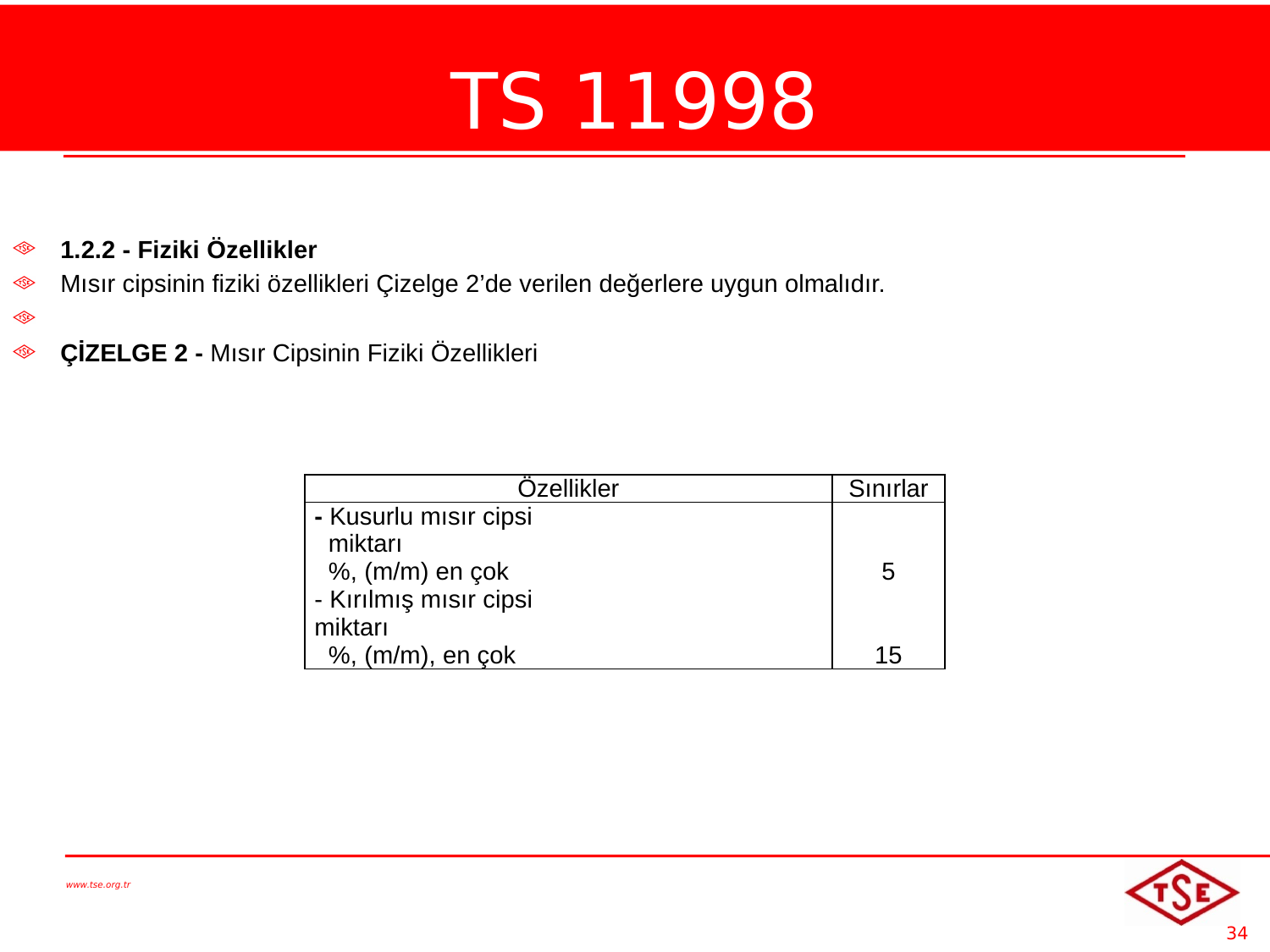

# TS 11998
1.2.2 - Fiziki Özellikler
Mısır cipsinin fiziki özellikleri Çizelge 2’de verilen değerlere uygun olmalıdır.

ÇİZELGE 2 - Mısır Cipsinin Fiziki Özellikleri

| Özellikler | Sınırlar |
| --- | --- |
| - Kusurlu mısır cipsi |  |
| miktarı |  |
| %, (m/m) en çok | 5 |
| - Kırılmış mısır cipsi |  |
| miktarı |  |
| %, (m/m), en çok | 15 |

www.tse.org.tr
34